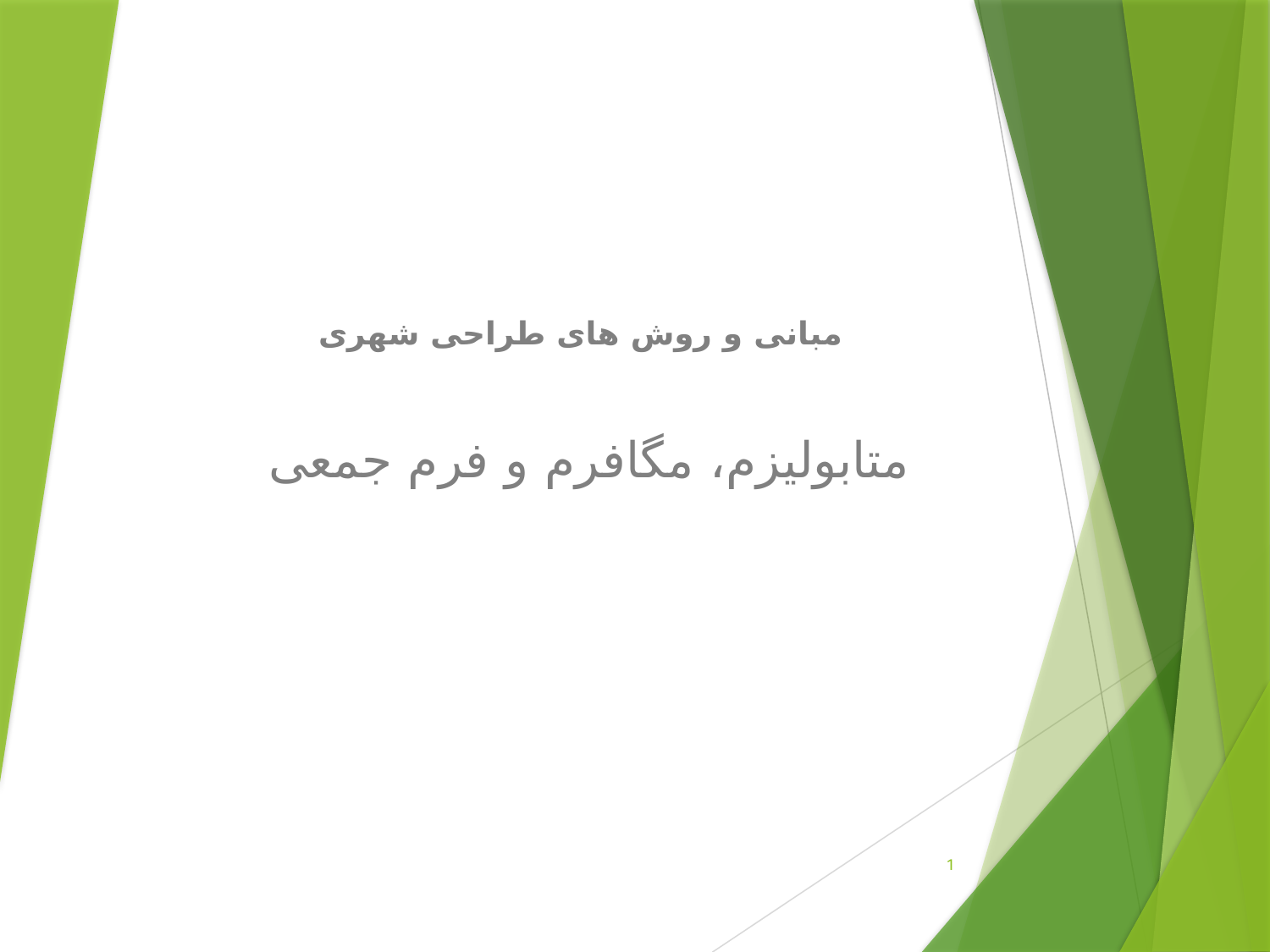

مبانی و روش های طراحی شهری

متابولیزم، مگافرم و فرم جمعی
1